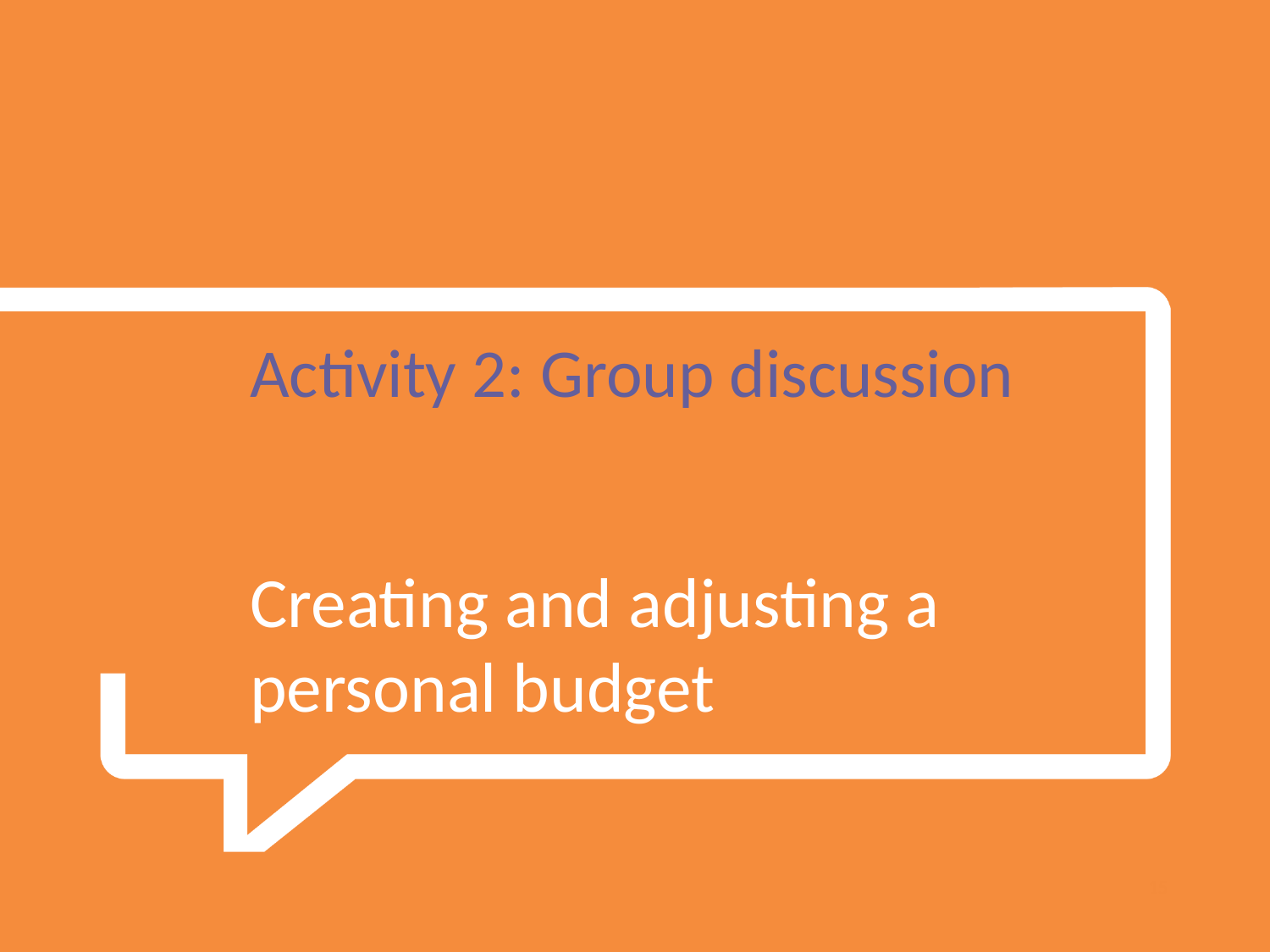

Activity 2: Group discussion
Creating and adjusting a personal budget
15